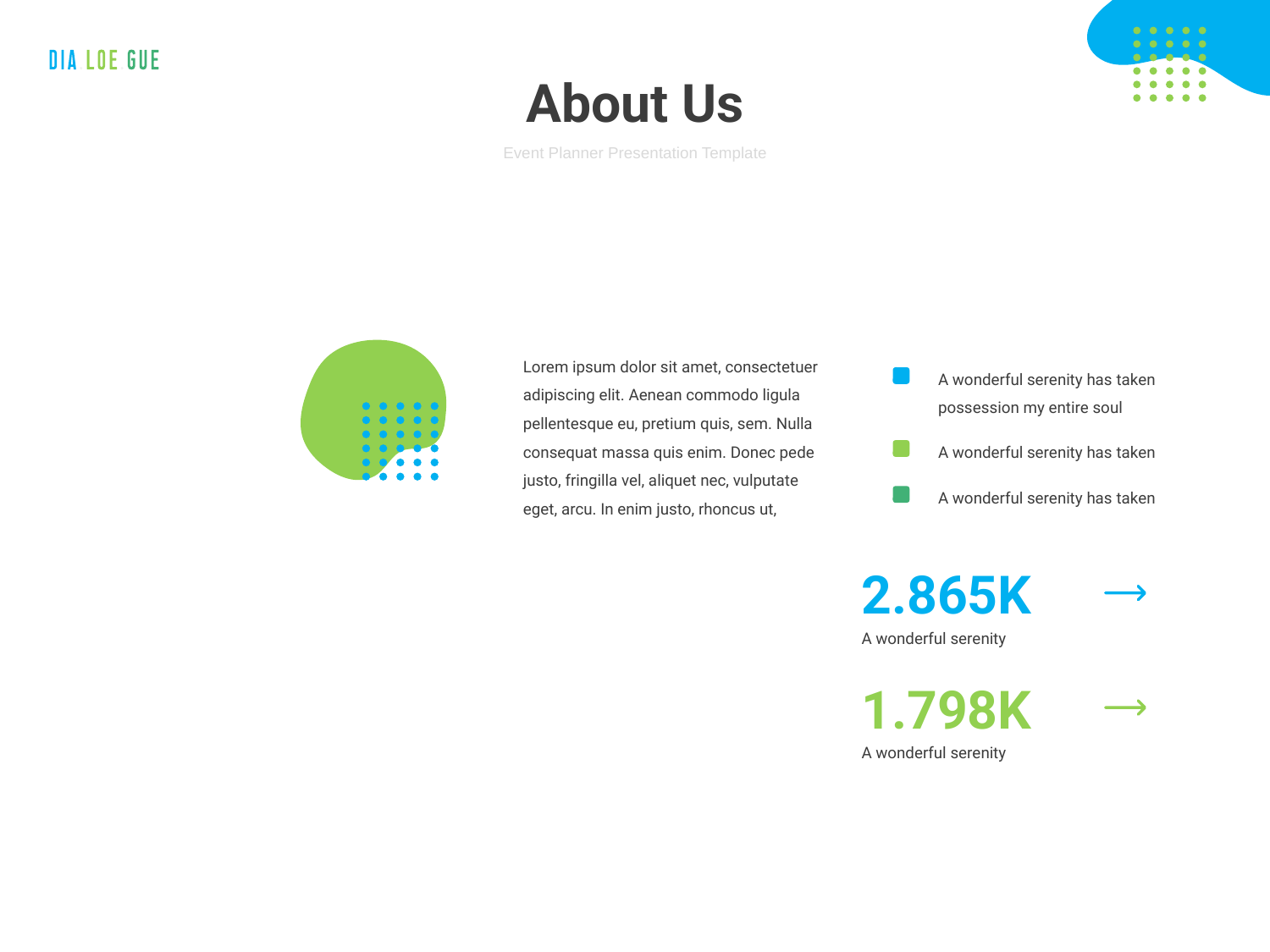

# About Us
Event Planner Presentation Template

Lorem ipsum dolor sit amet, consectetuer adipiscing elit. Aenean commodo ligula pellentesque eu, pretium quis, sem. Nulla consequat massa quis enim. Donec pede justo, fringilla vel, aliquet nec, vulputate eget, arcu. In enim justo, rhoncus ut,
A wonderful serenity has taken possession my entire soul

A wonderful serenity has taken

A wonderful serenity has taken

2.865K

A wonderful serenity
1.798K

A wonderful serenity